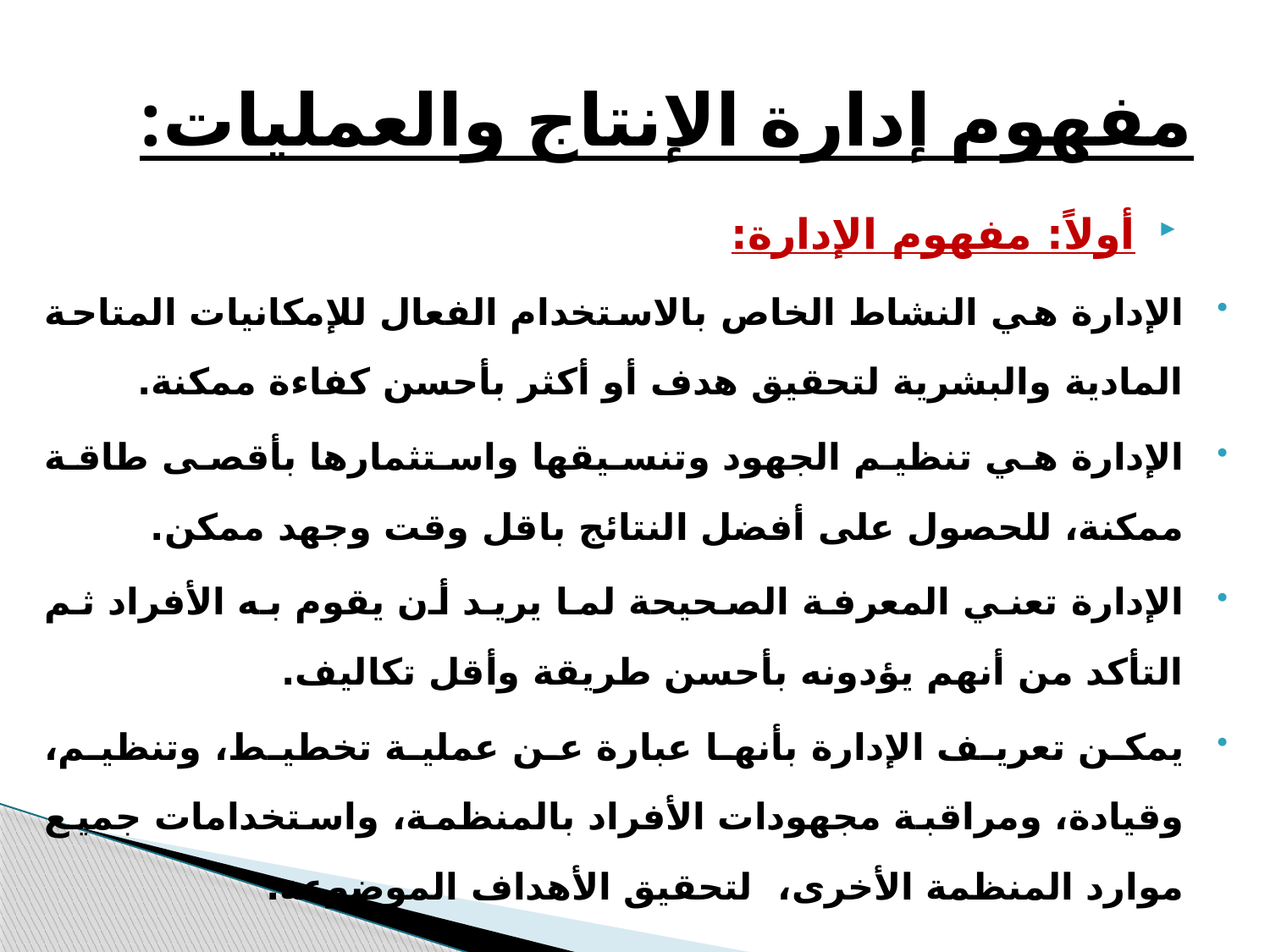

# مفهوم إدارة الإنتاج والعمليات:
أولاً: مفهوم الإدارة:
الإدارة هي النشاط الخاص بالاستخدام الفعال للإمكانيات المتاحة المادية والبشرية لتحقيق هدف أو أكثر بأحسن كفاءة ممكنة.
الإدارة هي تنظيم الجهود وتنسيقها واستثمارها بأقصى طاقة ممكنة، للحصول على أفضل النتائج باقل وقت وجهد ممكن.
الإدارة تعني المعرفة الصحيحة لما يريد أن يقوم به الأفراد ثم التأكد من أنهم يؤدونه بأحسن طريقة وأقل تكاليف.
يمكن تعريف الإدارة بأنها عبارة عن عملية تخطيط، وتنظيم، وقيادة، ومراقبة مجهودات الأفراد بالمنظمة، واستخدامات جميع موارد المنظمة الأخرى،  لتحقيق الأهداف الموضوعة.